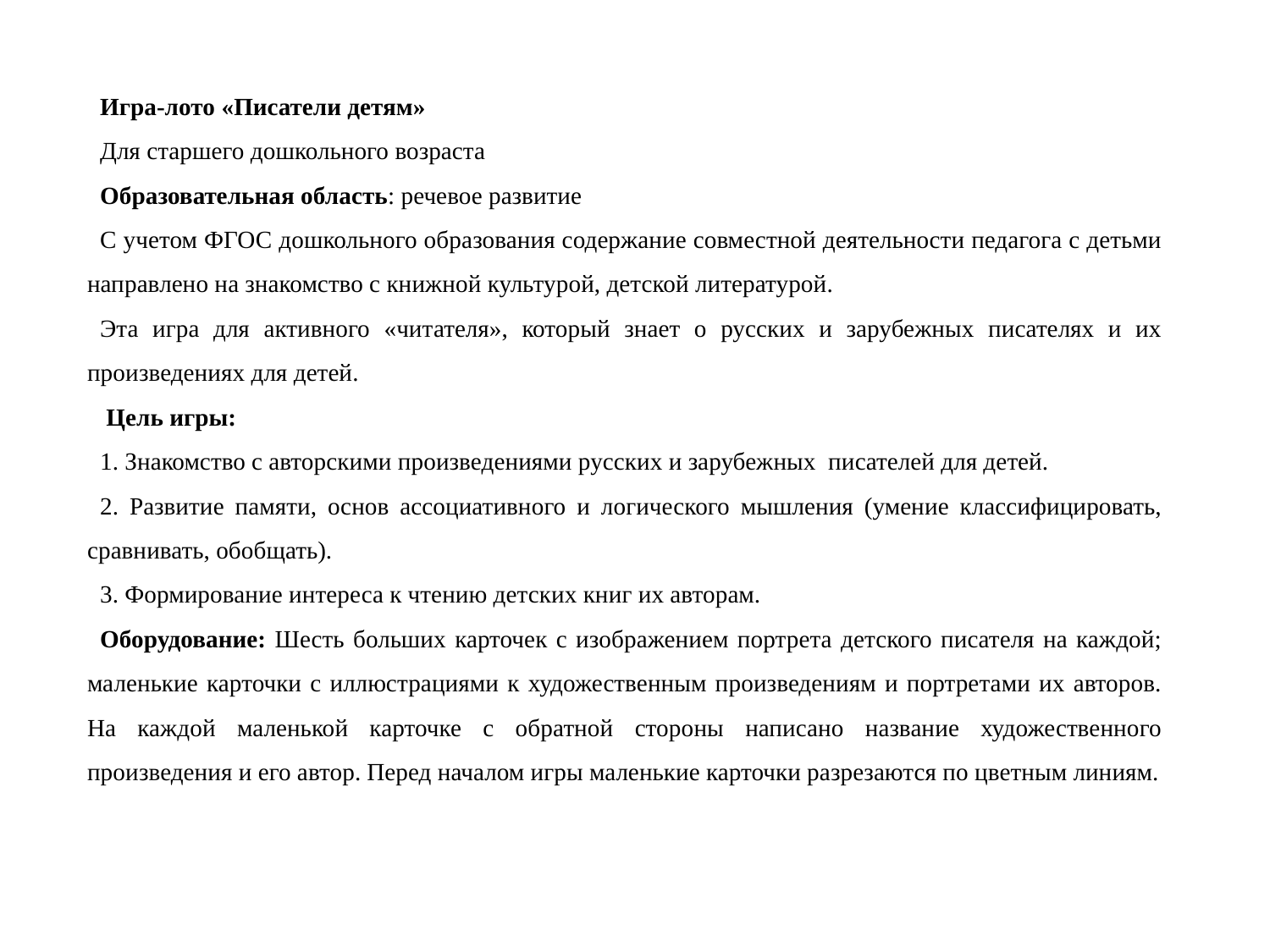

Игра-лото «Писатели детям»
Для старшего дошкольного возраста
Образовательная область: речевое развитие
С учетом ФГОС дошкольного образования содержание совместной деятельности педагога с детьми направлено на знакомство с книжной культурой, детской литературой.
Эта игра для активного «читателя», который знает о русских и зарубежных писателях и их произведениях для детей.
 Цель игры:
1. Знакомство с авторскими произведениями русских и зарубежных  писателей для детей.
2. Развитие памяти, основ ассоциативного и логического мышления (умение классифицировать, сравнивать, обобщать).
3. Формирование интереса к чтению детских книг их авторам.
Оборудование: Шесть больших карточек с изображением портрета детского писателя на каждой; маленькие карточки с иллюстрациями к художественным произведениям и портретами их авторов. На каждой маленькой карточке с обратной стороны написано название художественного произведения и его автор. Перед началом игры маленькие карточки разрезаются по цветным линиям.